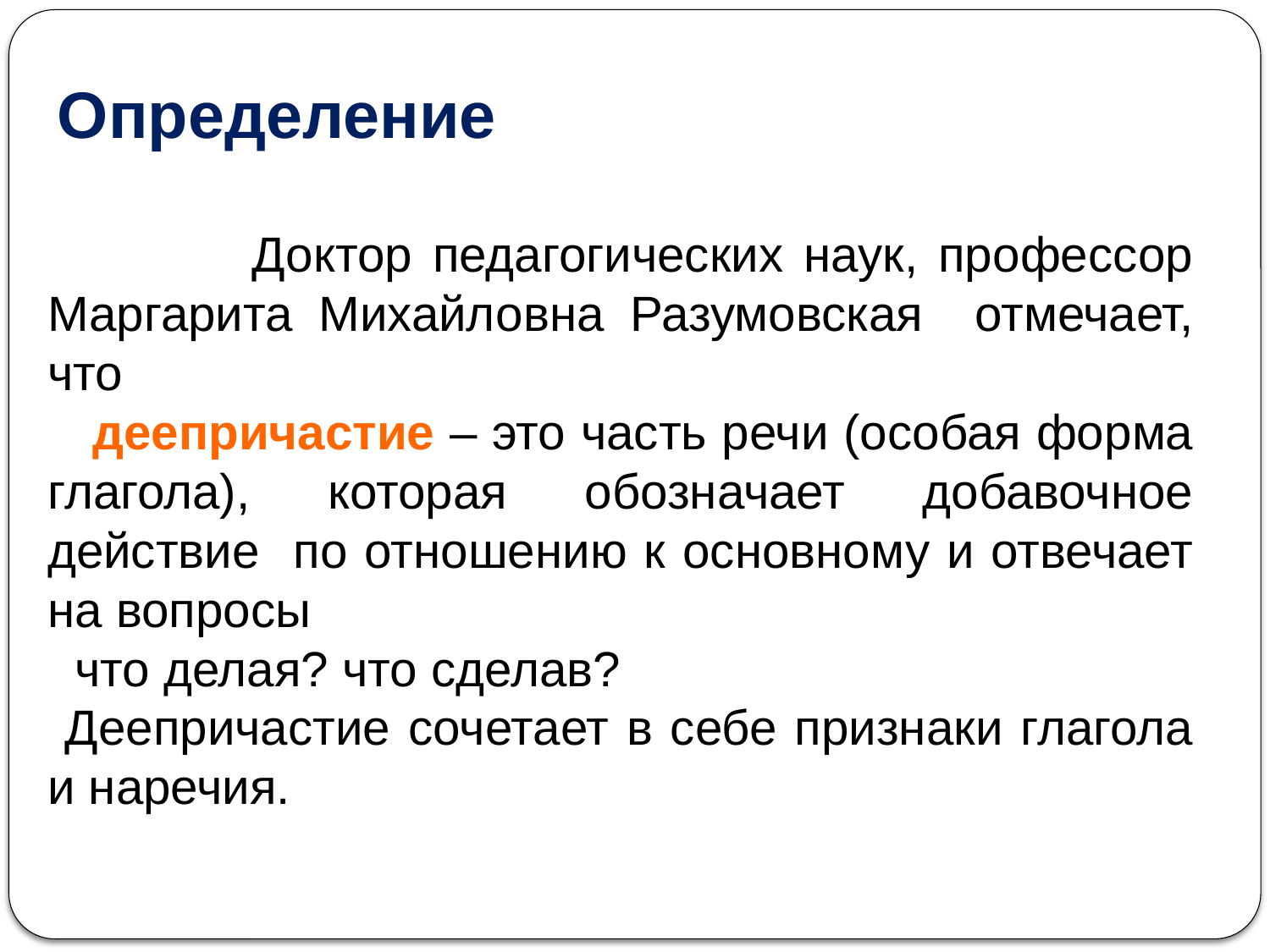

# Определение
          Доктор педагогических наук, профессор Маргарита Михайловна Разумовская  отмечает, что
   деепричастие – это часть речи (особая форма глагола), которая обозначает добавочное действие  по отношению к основному и отвечает на вопросы
  что делая? что сделав?
 Деепричастие сочетает в себе признаки глагола и наречия.